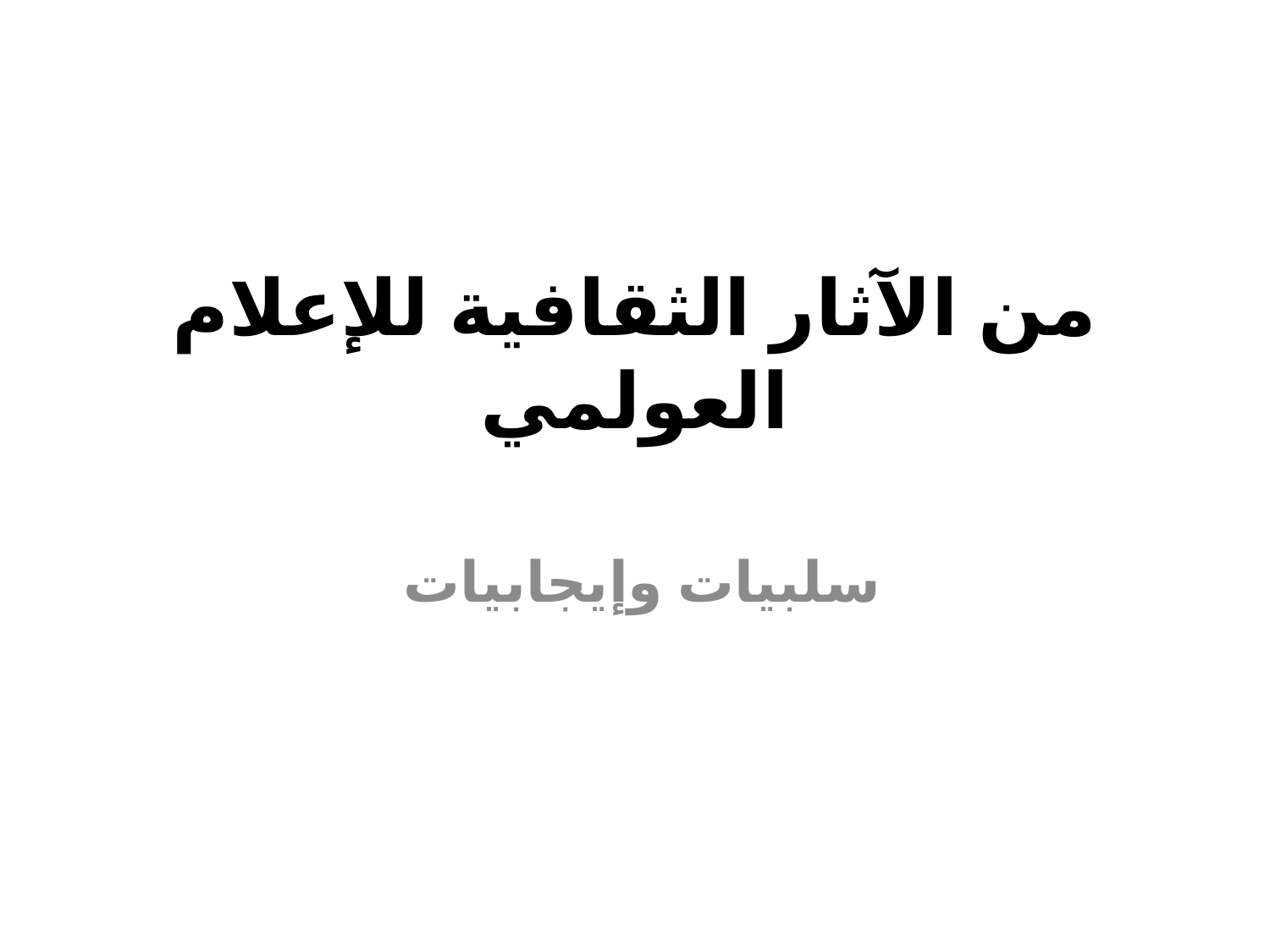

# من الآثار الثقافية للإعلام العولمي
 سلبيات وإيجابيات